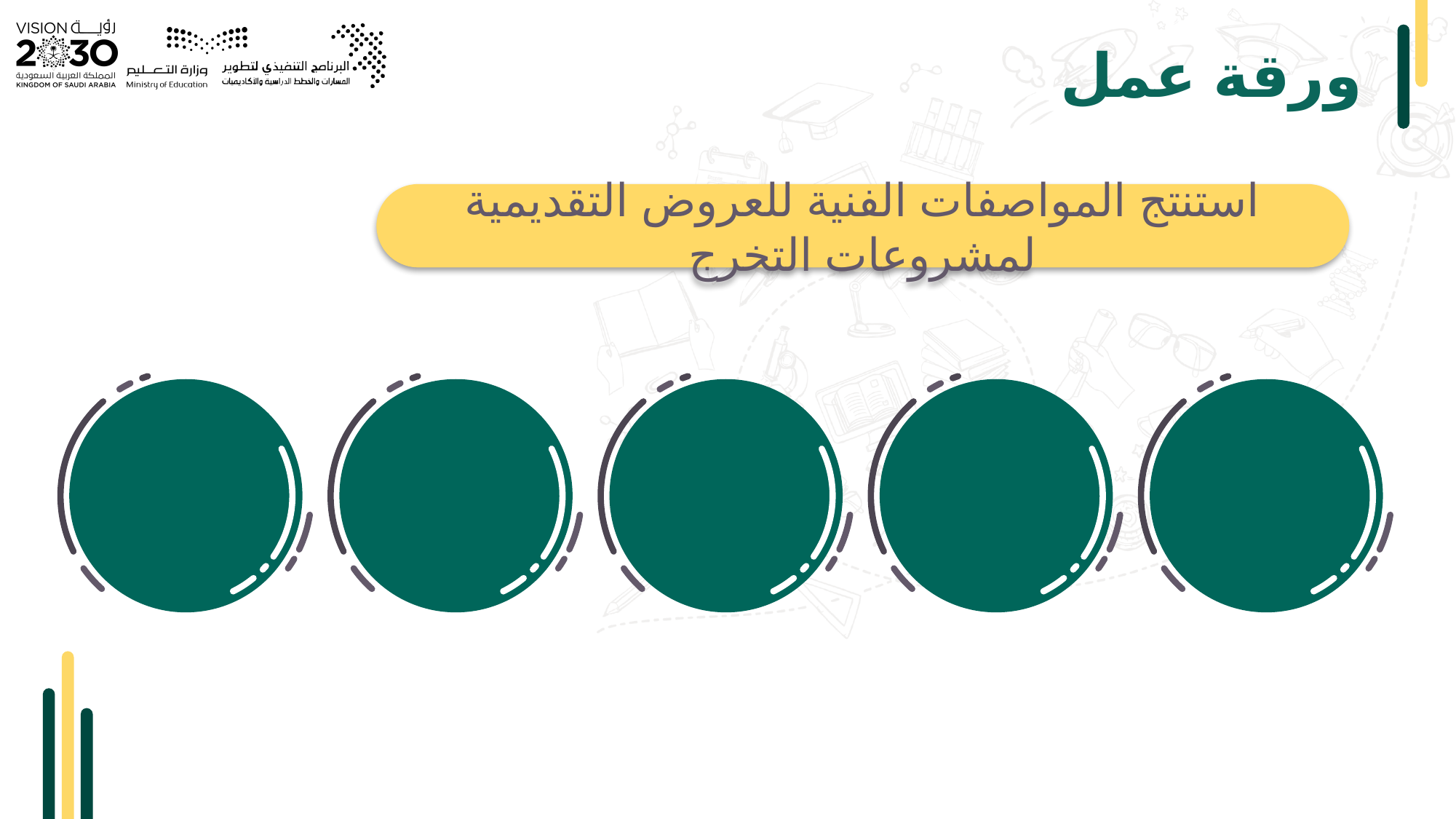

# ورقة عمل

استنتج المواصفات الفنية للعروض التقديمية لمشروعات التخرج